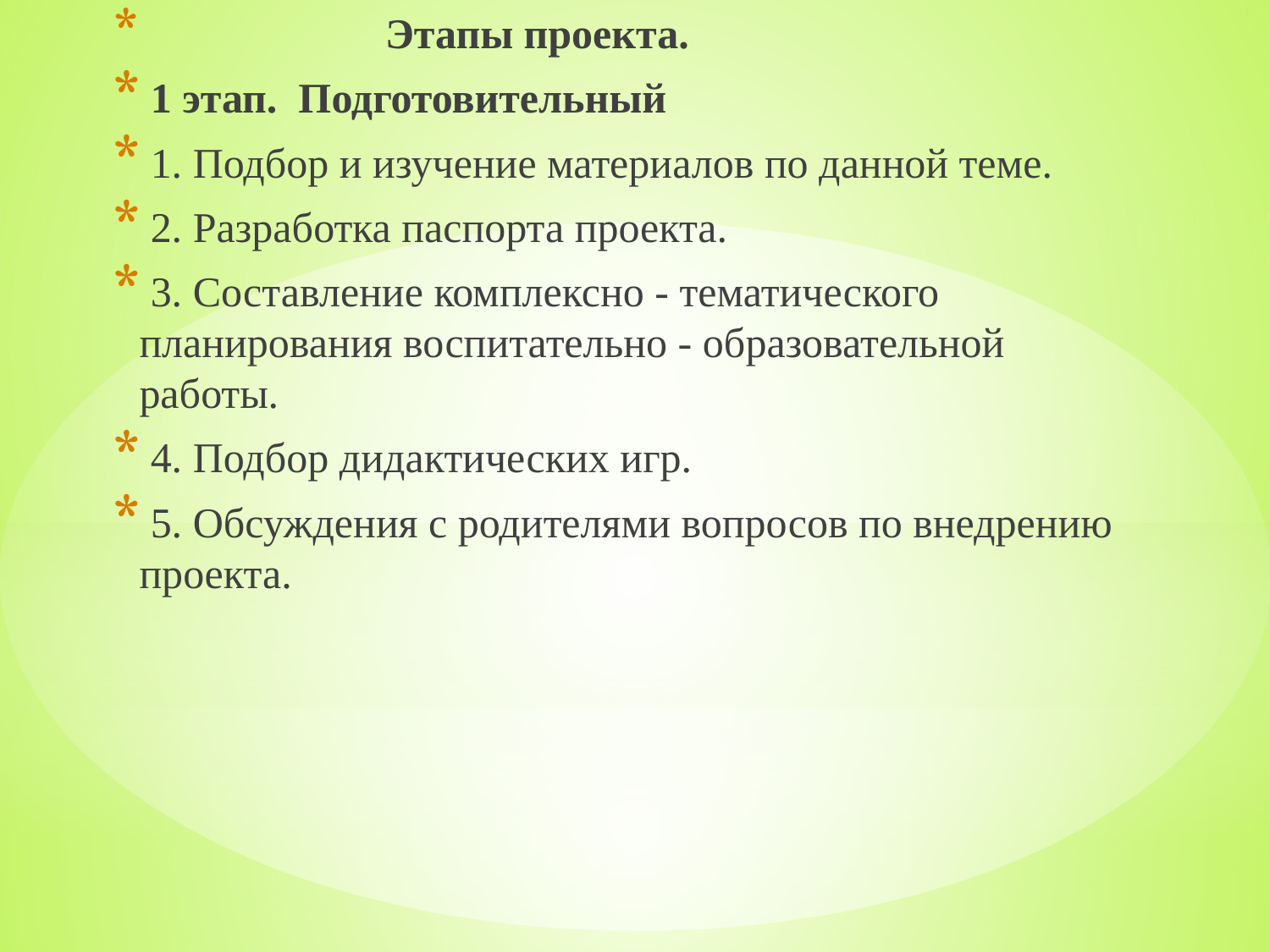

Этапы проекта.
 1 этап.  Подготовительный
 1. Подбор и изучение материалов по данной теме.
 2. Разработка паспорта проекта.
 3. Составление комплексно - тематического планирования воспитательно - образовательной работы.
 4. Подбор дидактических игр.
 5. Обсуждения с родителями вопросов по внедрению проекта.